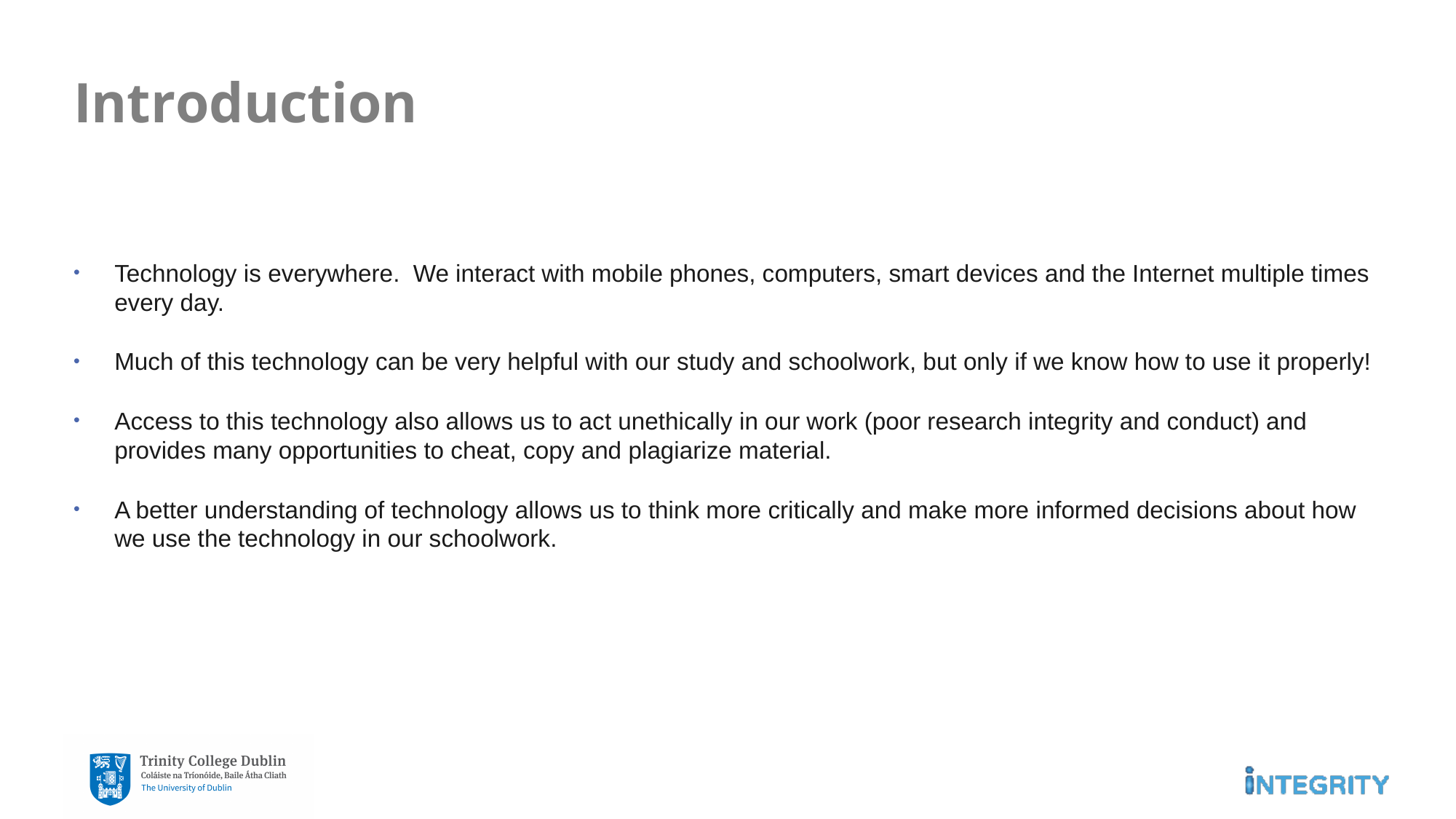

# Introduction
Technology is everywhere.  We interact with mobile phones, computers, smart devices and the Internet multiple times every day.
Much of this technology can be very helpful with our study and schoolwork, but only if we know how to use it properly!
Access to this technology also allows us to act unethically in our work (poor research integrity and conduct) and provides many opportunities to cheat, copy and plagiarize material.
A better understanding of technology allows us to think more critically and make more informed decisions about how we use the technology in our schoolwork.